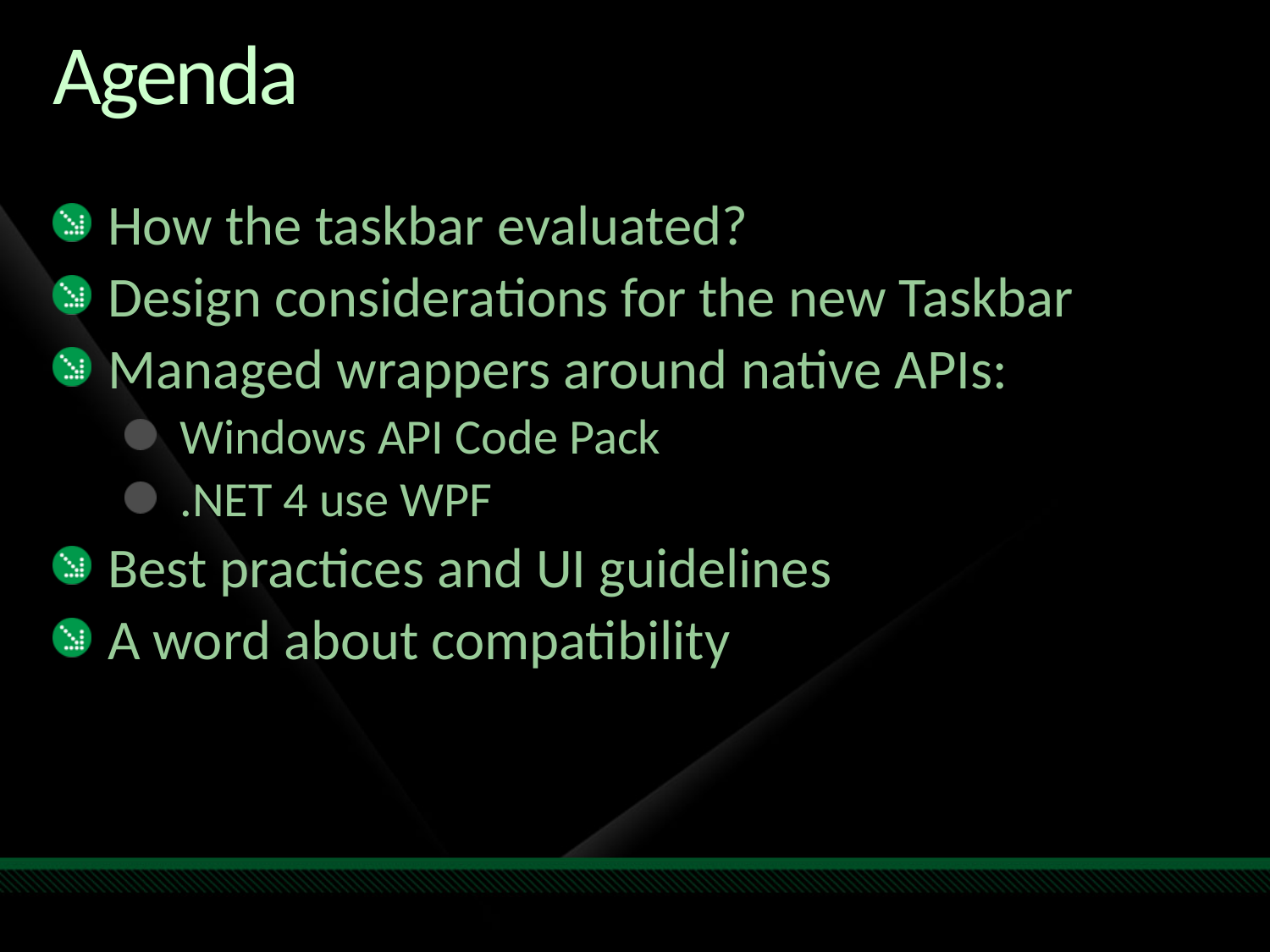

# Agenda
How the taskbar evaluated?
Design considerations for the new Taskbar
Managed wrappers around native APIs:
Windows API Code Pack
.NET 4 use WPF
Best practices and UI guidelines
A word about compatibility